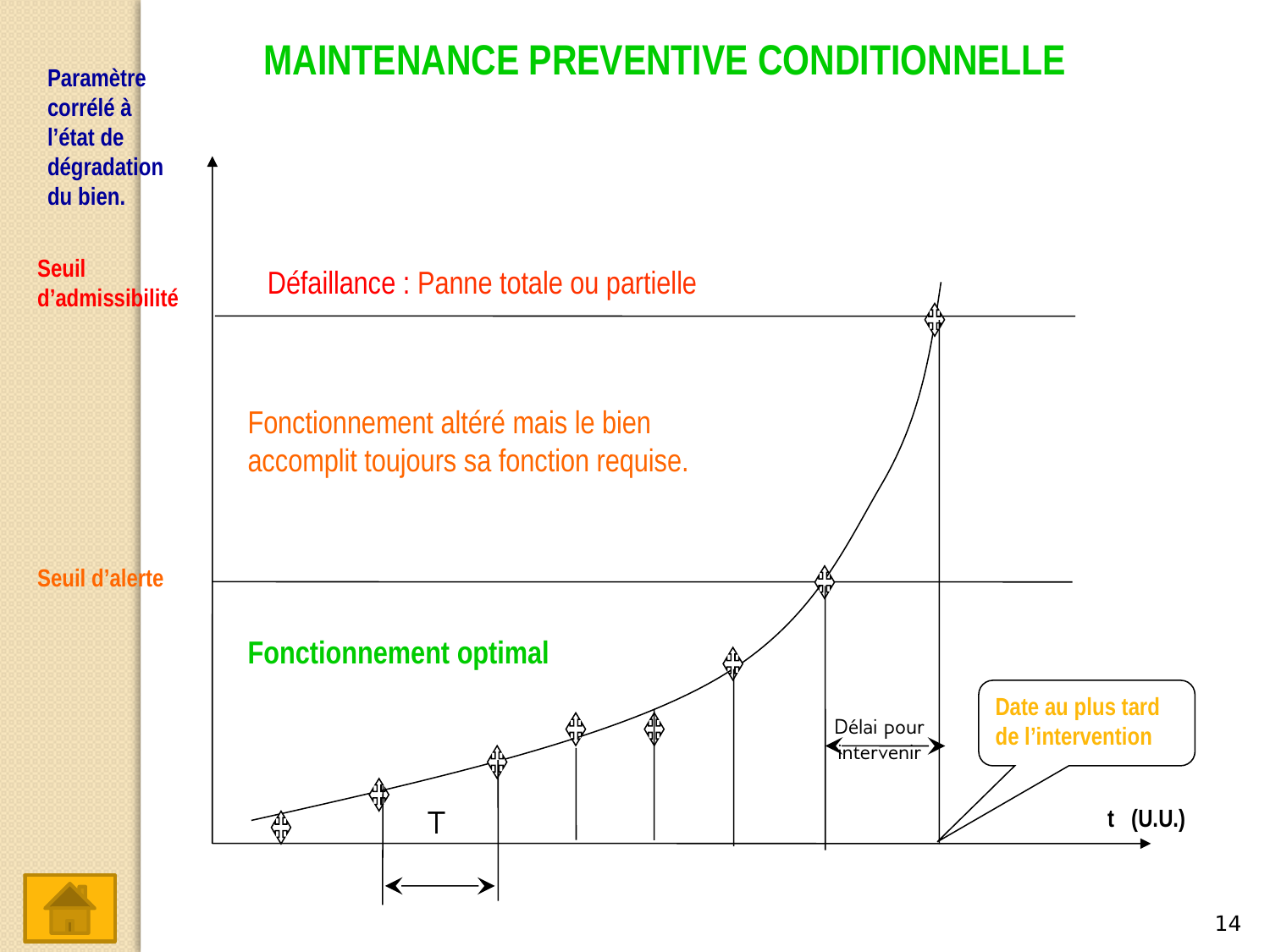

MAINTENANCE PREVENTIVE CONDITIONNELLE
Paramètre
corrélé à l’état de dégradation du bien.

Seuil d’admissibilité
Défaillance :
Panne totale ou partielle

Fonctionnement altéré mais le bien accomplit toujours sa fonction requise.
Seuil d’alerte

Fonctionnement optimal

Date au plus tard de l’intervention

Délai pour intervenir

T
t   (U.U.)

14